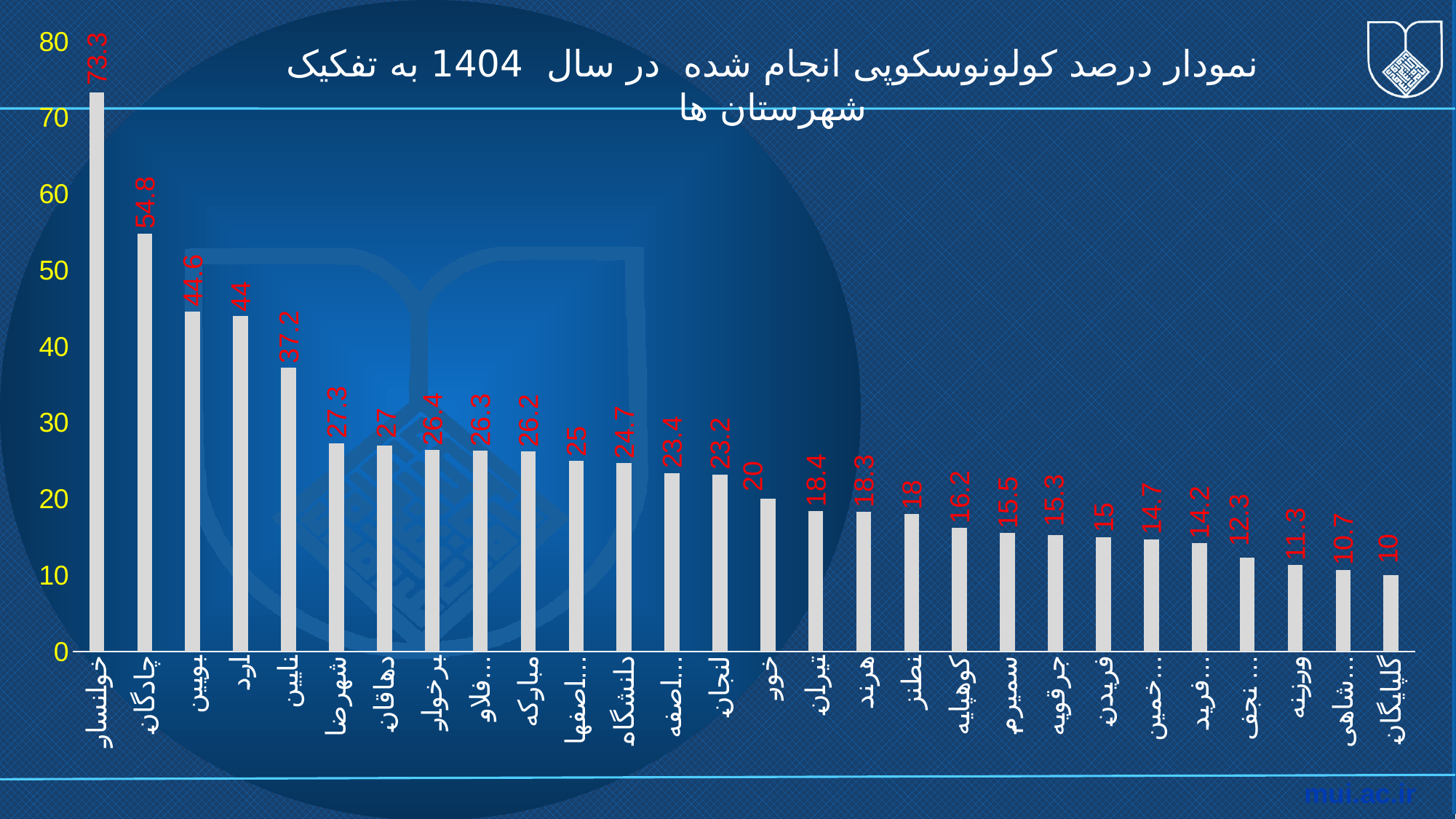

### Chart

| Category | آذر |
|---|---|
| خوانسار | 73.3 |
| چادگان | 54.8 |
| بویین | 44.6 |
| اردستان | 44.0 |
| نایین | 37.2 |
| شهرضا | 27.3 |
| دهاقان | 27.0 |
| برخوار | 26.4 |
| فلاورجان | 26.3 |
| مبارکه | 26.2 |
| اصفهان دو | 25.0 |
| دانشگاه | 24.7 |
| اصفهان یک | 23.4 |
| لنجان | 23.2 |
| خور | 20.0 |
| تیران | 18.4 |
| هرند | 18.3 |
| نطنز | 18.0 |
| کوهپایه | 16.2 |
| سمیرم | 15.5 |
| جرقویه | 15.3 |
| فریدن | 15.0 |
| خمینی شهر | 14.7 |
| فریدونشهر | 14.2 |
| نجف اباد | 12.3 |
| ورزنه | 11.3 |
| شاهین شهر | 10.7 |
| گلپایگان | 10.0 |
نمودار درصد کولونوسکوپی انجام شده  در سال  1404 به تفکیک شهرستان ها